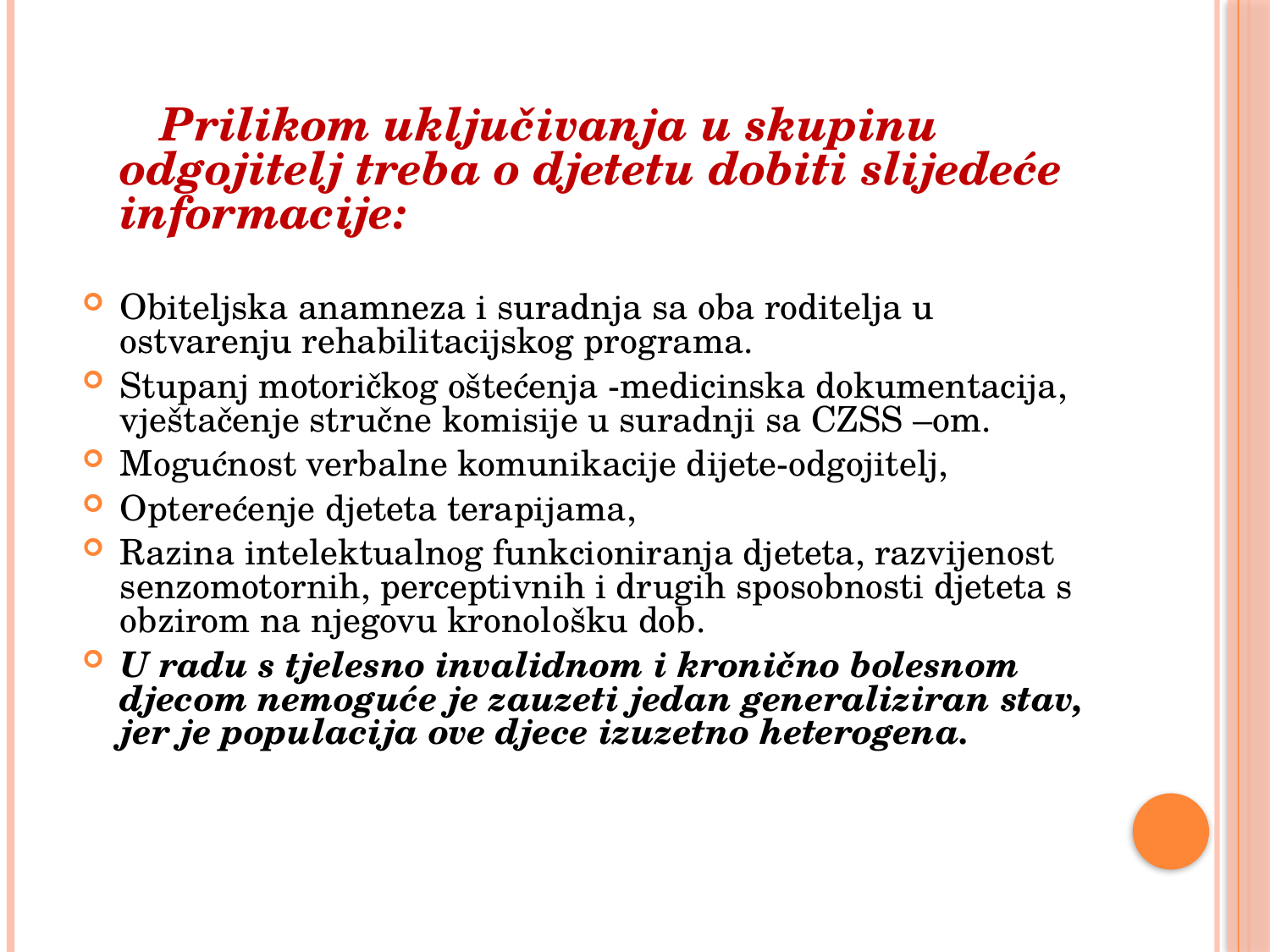

#
      Prilikom uključivanja u skupinu odgojitelj treba o djetetu dobiti slijedeće informacije:

Obiteljska anamneza i suradnja sa oba roditelja u ostvarenju rehabilitacijskog programa.
Stupanj motoričkog oštećenja -medicinska dokumentacija, vještačenje stručne komisije u suradnji sa CZSS –om.
Mogućnost verbalne komunikacije dijete-odgojitelj,
Opterećenje djeteta terapijama,
Razina intelektualnog funkcioniranja djeteta, razvijenost senzomotornih, perceptivnih i drugih sposobnosti djeteta s obzirom na njegovu kronološku dob.
U radu s tjelesno invalidnom i kronično bolesnom djecom nemoguće je zauzeti jedan generaliziran stav, jer je populacija ove djece izuzetno heterogena.